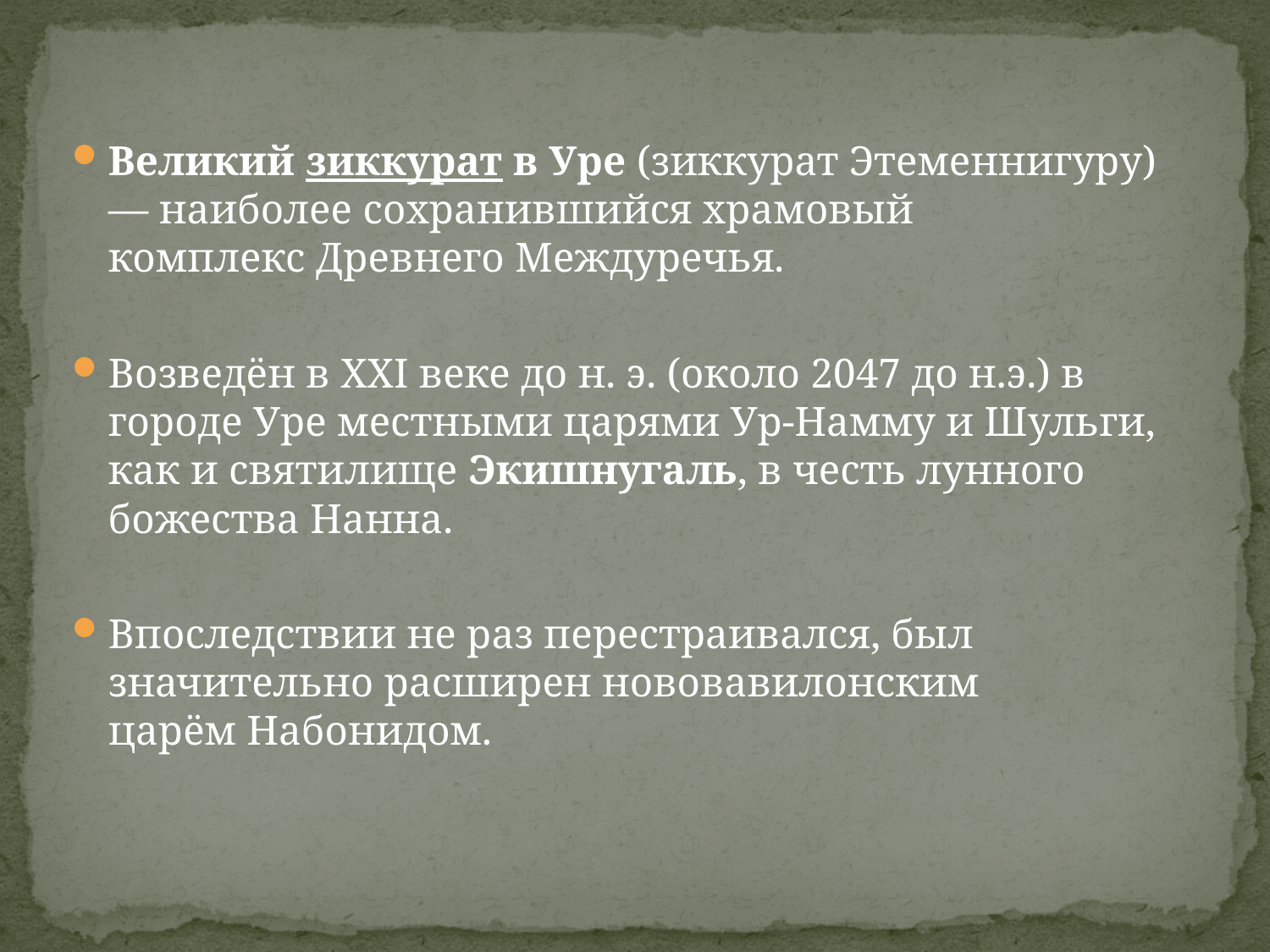

Великий зиккурат в Уре (зиккурат Этеменнигуру) — наиболее сохранившийся храмовый комплекс Древнего Междуречья.

Возведён в XXI веке до н. э. (около 2047 до н.э.) в городе Уре местными царями Ур-Намму и Шульги, как и святилище Экишнугаль, в честь лунного божества Нанна.

Впоследствии не раз перестраивался, был значительно расширен нововавилонским царём Набонидом.